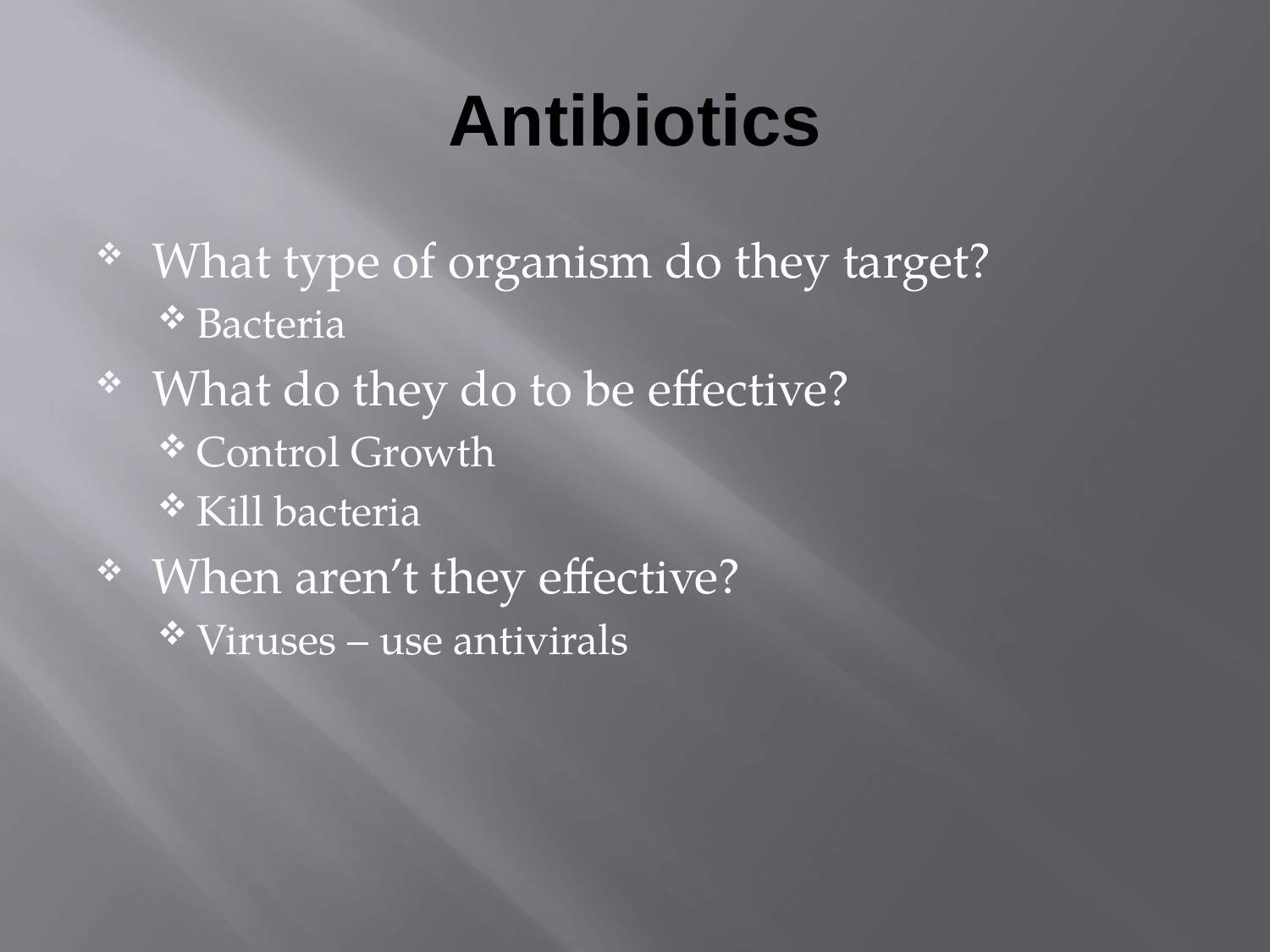

# Antibiotics
What type of organism do they target?
Bacteria
What do they do to be effective?
Control Growth
Kill bacteria
When aren’t they effective?
Viruses – use antivirals